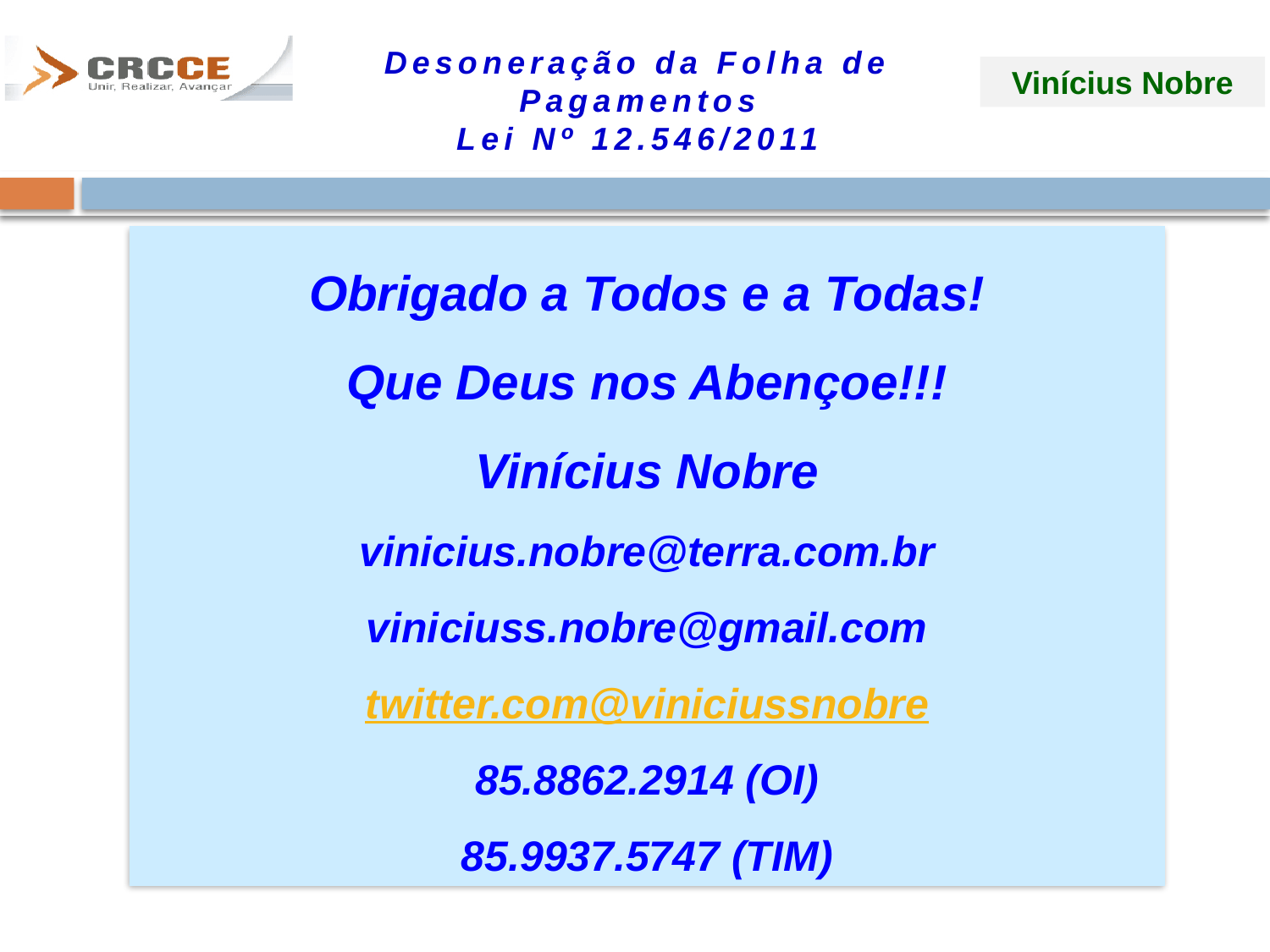

Obrigado a Todos e a Todas!
Que Deus nos Abençoe!!!
Vinícius Nobre
vinicius.nobre@terra.com.br
viniciuss.nobre@gmail.com
twitter.com@viniciussnobre
85.8862.2914 (OI)
85.9937.5747 (TIM)